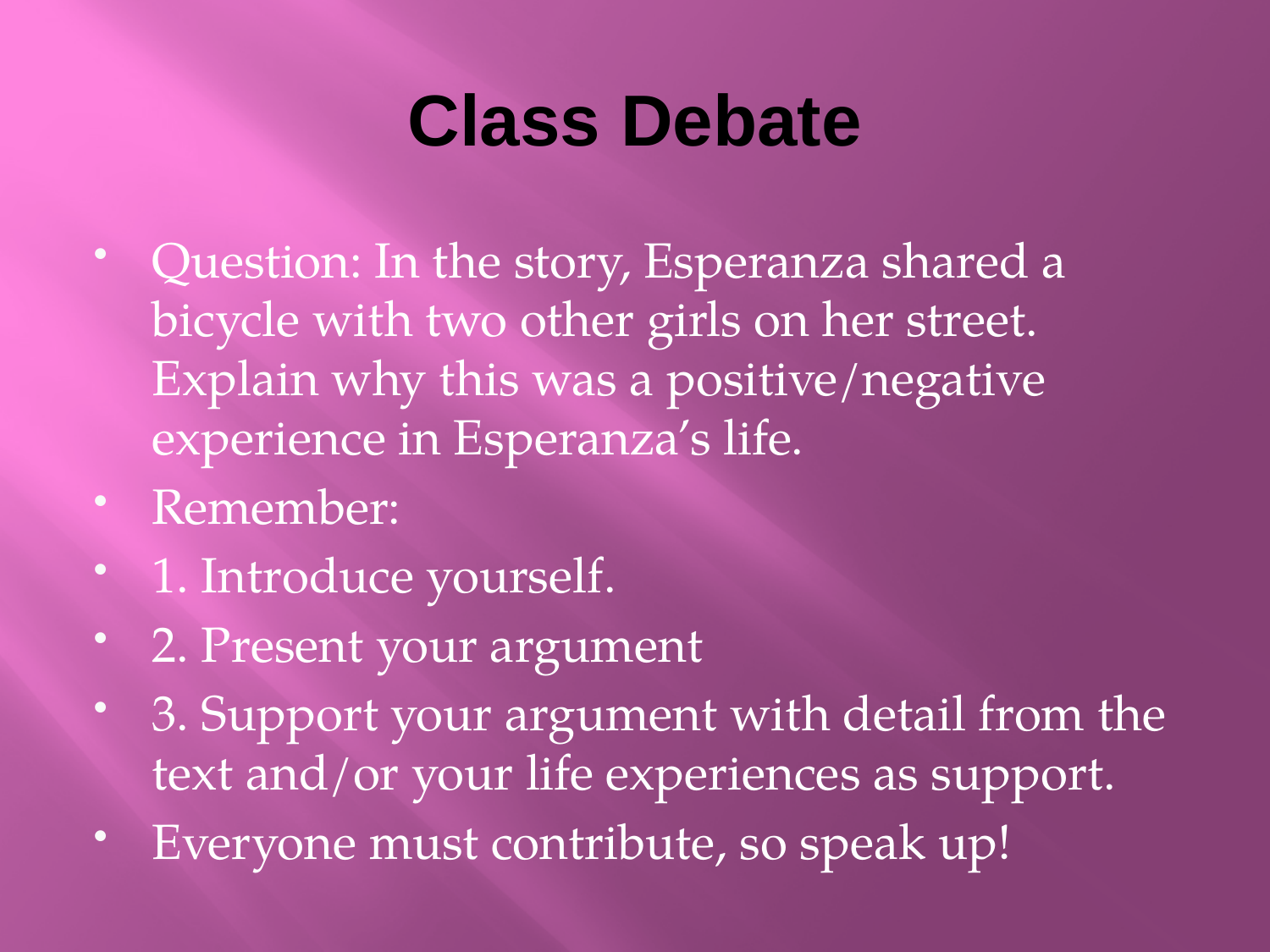

# Class Debate
Question: In the story, Esperanza shared a bicycle with two other girls on her street. Explain why this was a positive/negative experience in Esperanza’s life.
Remember:
1. Introduce yourself.
2. Present your argument
3. Support your argument with detail from the text and/or your life experiences as support.
Everyone must contribute, so speak up!